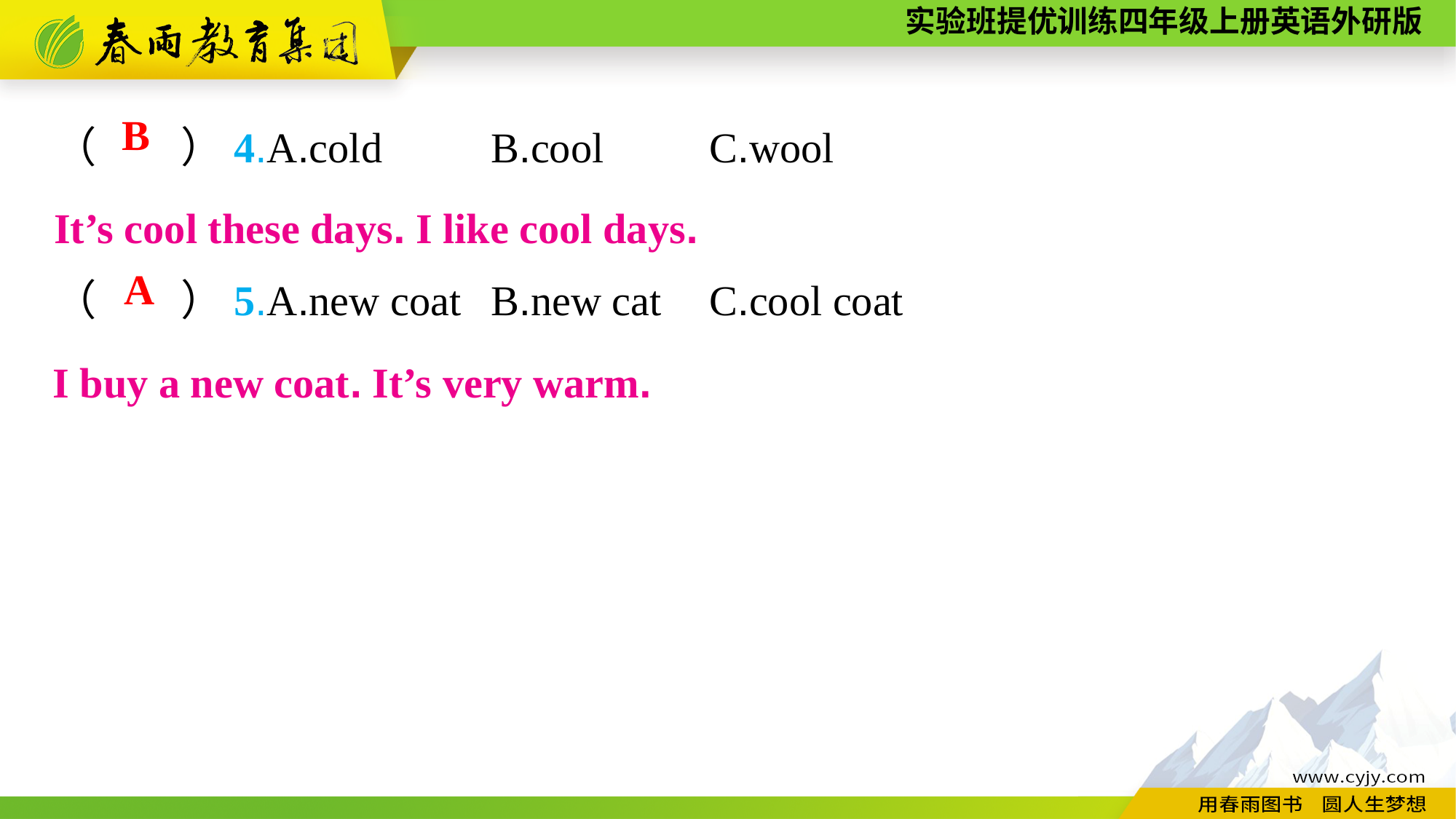

（　　）4.A.cold	B.cool	C.wool

（　　）5.A.new coat	B.new cat	C.cool coat
B
It’s cool these days. I like cool days.
A
I buy a new coat. It’s very warm.